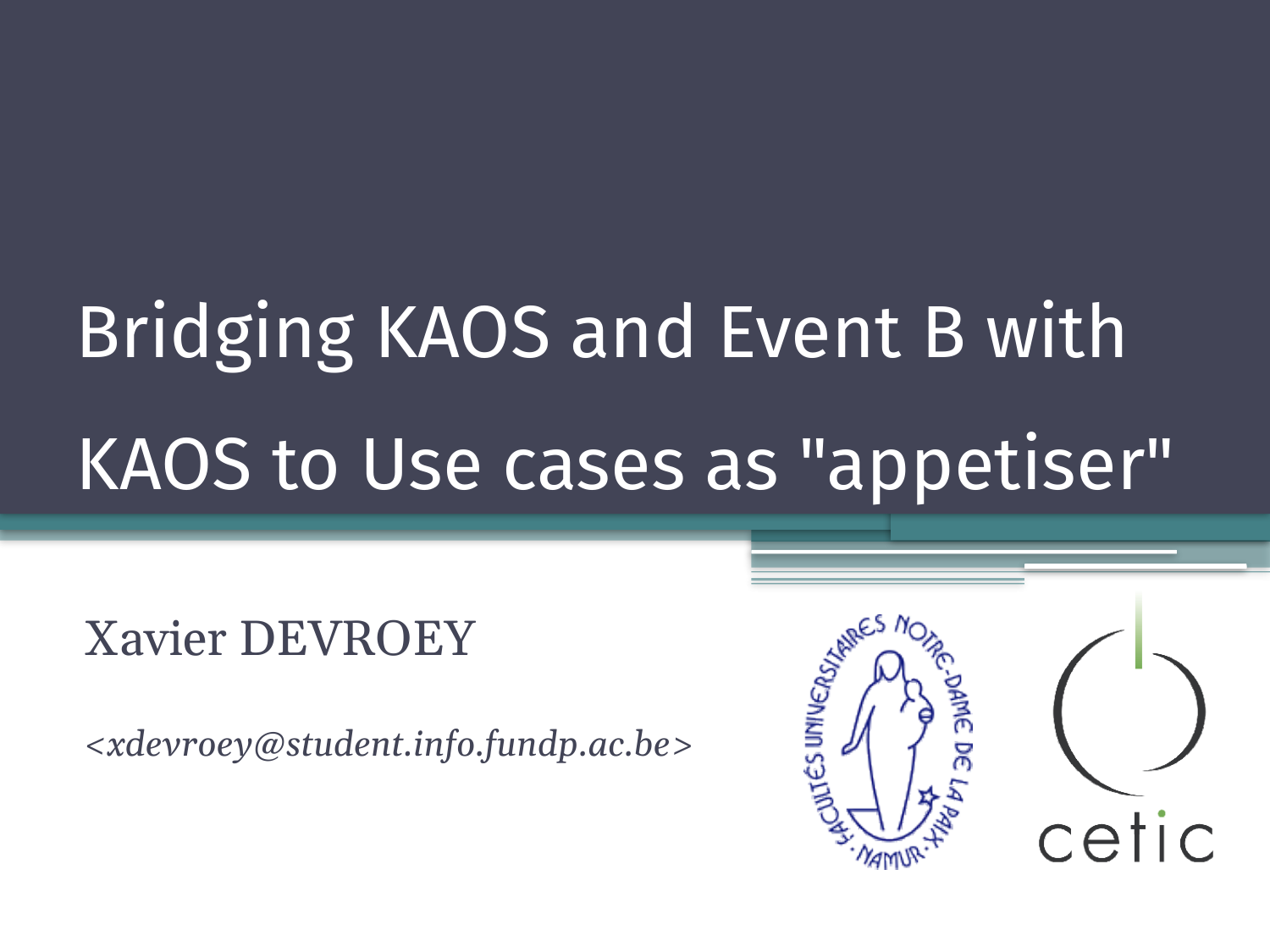

# Bridging KAOS and Event B with KAOS to Use cases as "appetiser"
Xavier DEVROEY
<xdevroey@student.info.fundp.ac.be>